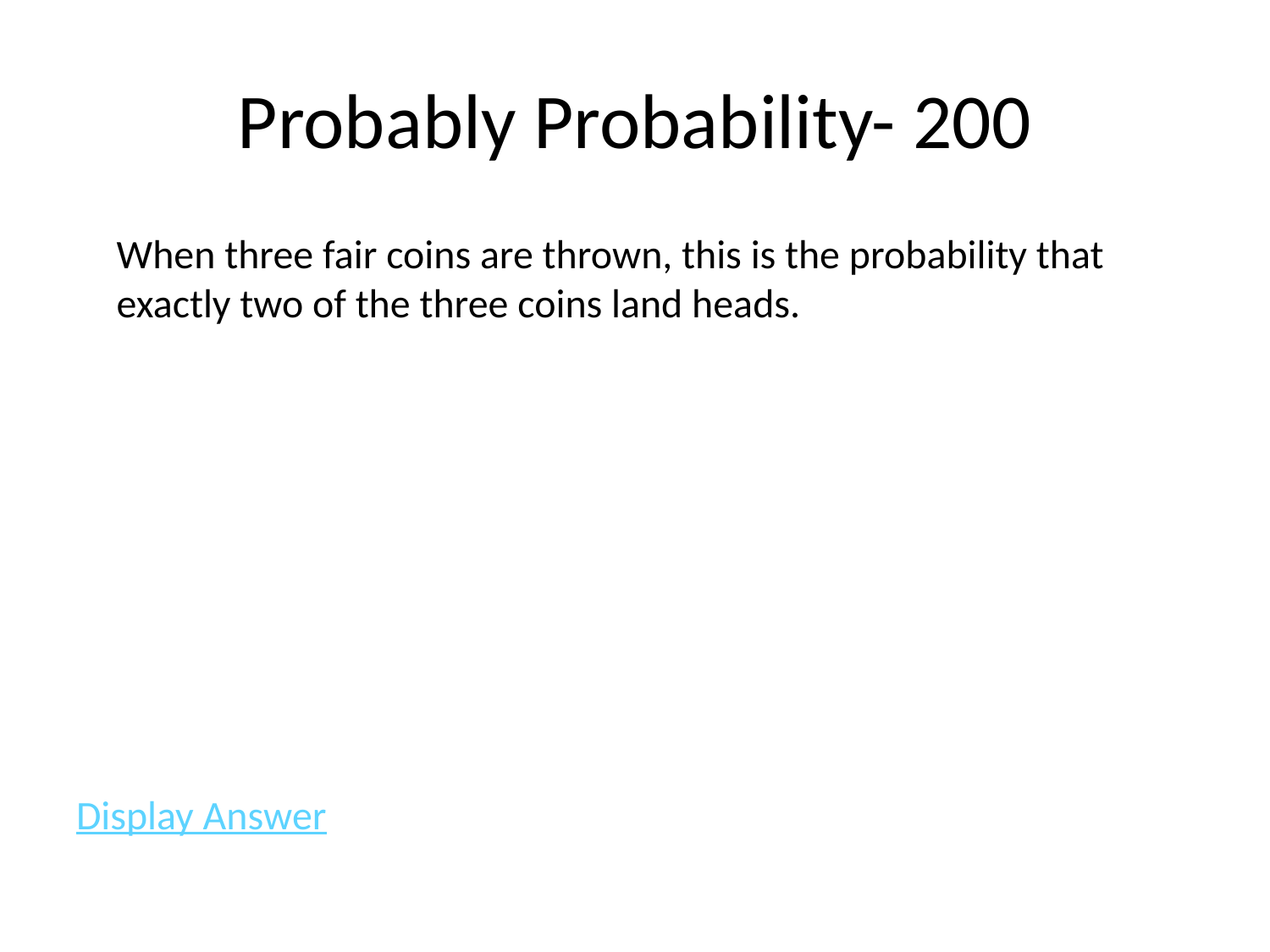

# Probably Probability- 200
	When three fair coins are thrown, this is the probability that exactly two of the three coins land heads.

Display Answer